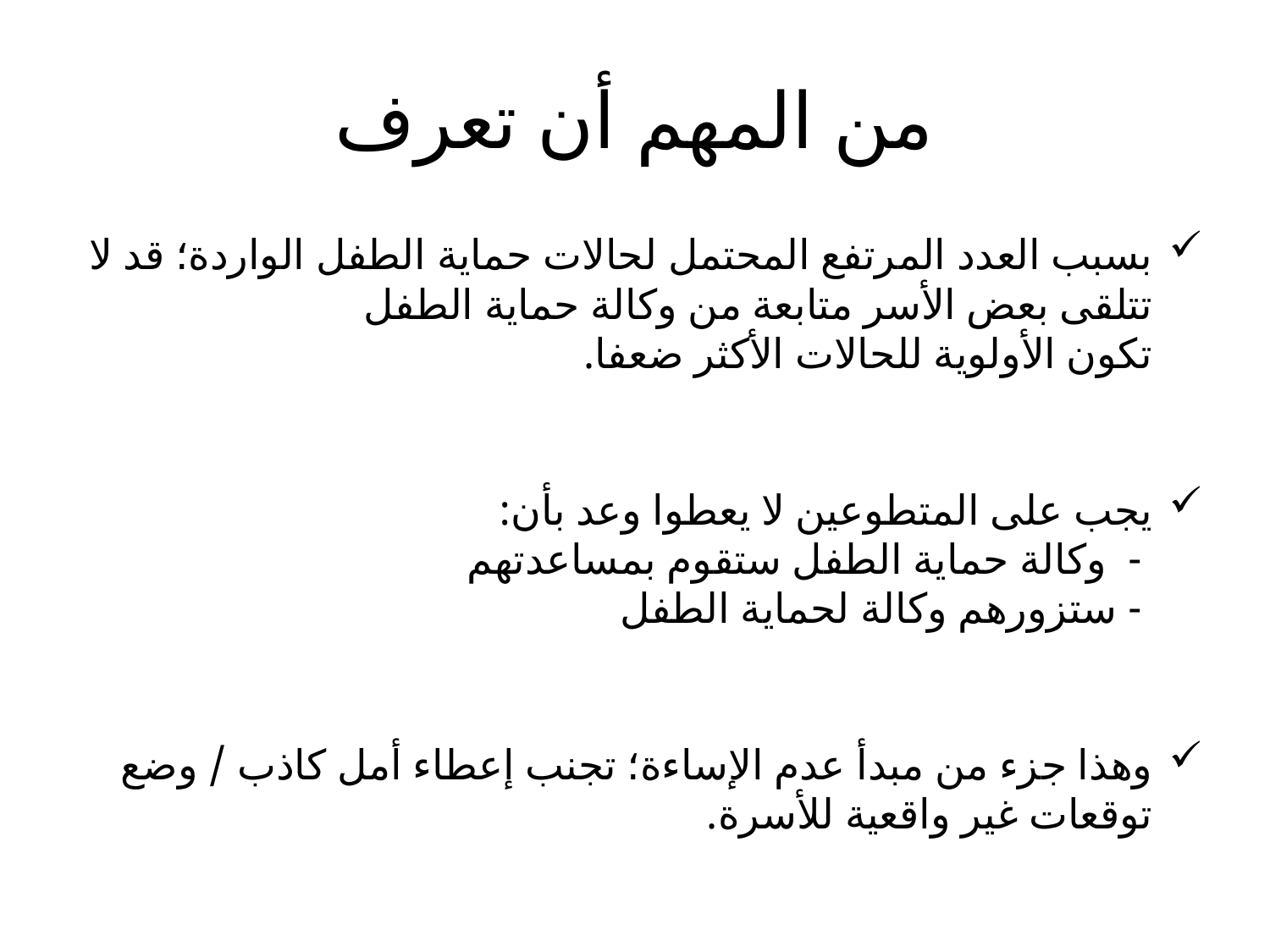

# من المهم أن تعرف
بسبب العدد المرتفع المحتمل لحالات حماية الطفل الواردة؛ قد لا تتلقى بعض الأسر متابعة من وكالة حماية الطفل
تكون الأولوية للحالات الأكثر ضعفا.
يجب على المتطوعين لا يعطوا وعد بأن:
 -  وكالة حماية الطفل ستقوم بمساعدتهم
 - ستزورهم وكالة لحماية الطفل
وهذا جزء من مبدأ عدم الإساءة؛ تجنب إعطاء أمل كاذب / وضع توقعات غير واقعية للأسرة.